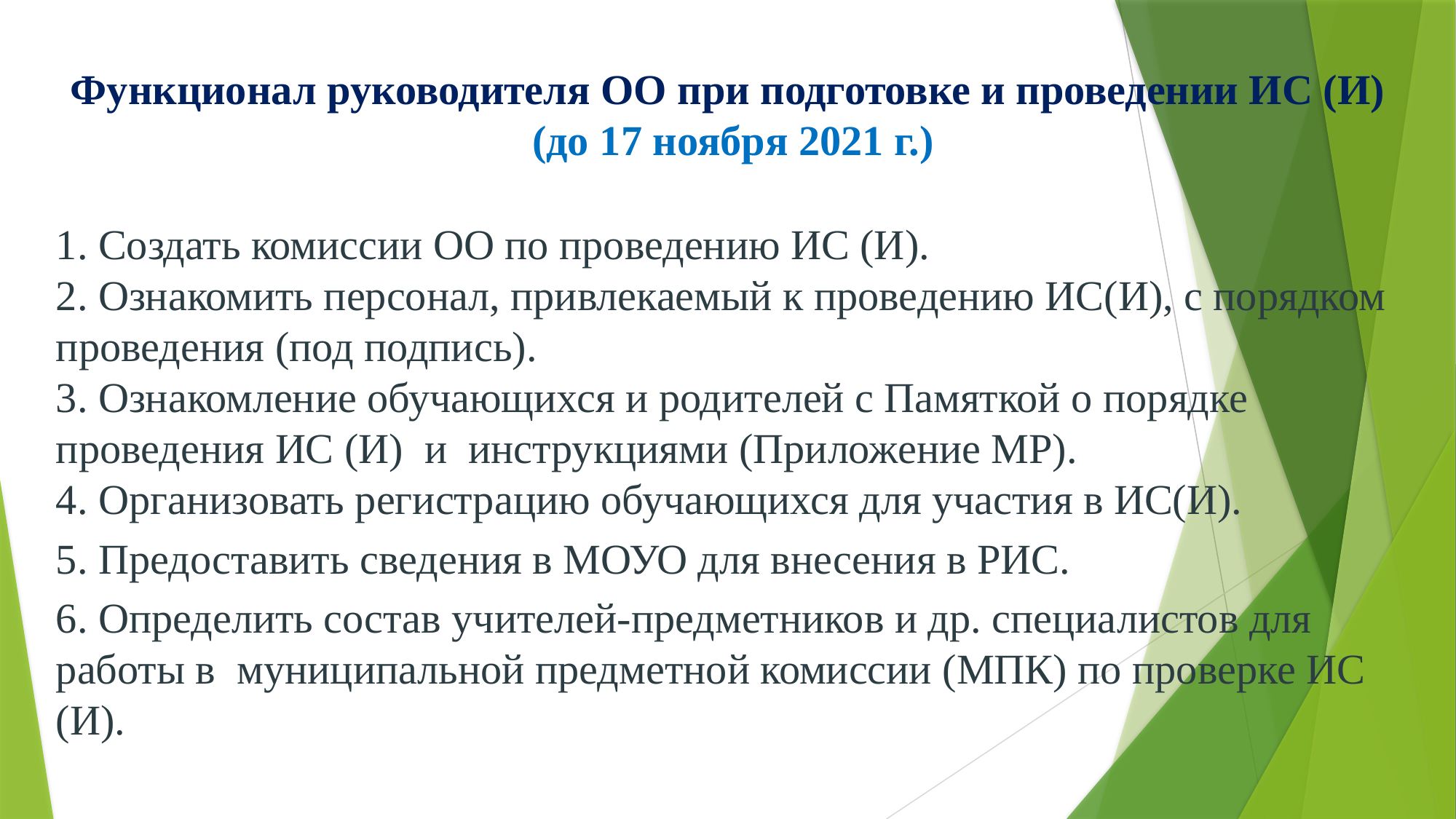

# Функционал руководителя ОО при подготовке и проведении ИС (И) (до 17 ноября 2021 г.)
1. Создать комиссии ОО по проведению ИС (И).
2. Ознакомить персонал, привлекаемый к проведению ИС(И), с порядком проведения (под подпись).
3. Ознакомление обучающихся и родителей с Памяткой о порядке проведения ИС (И)  и  инструкциями (Приложение МР).
4. Организовать регистрацию обучающихся для участия в ИС(И).
5. Предоставить сведения в МОУО для внесения в РИС.
6. Определить состав учителей-предметников и др. специалистов для работы в  муниципальной предметной комиссии (МПК) по проверке ИС (И).